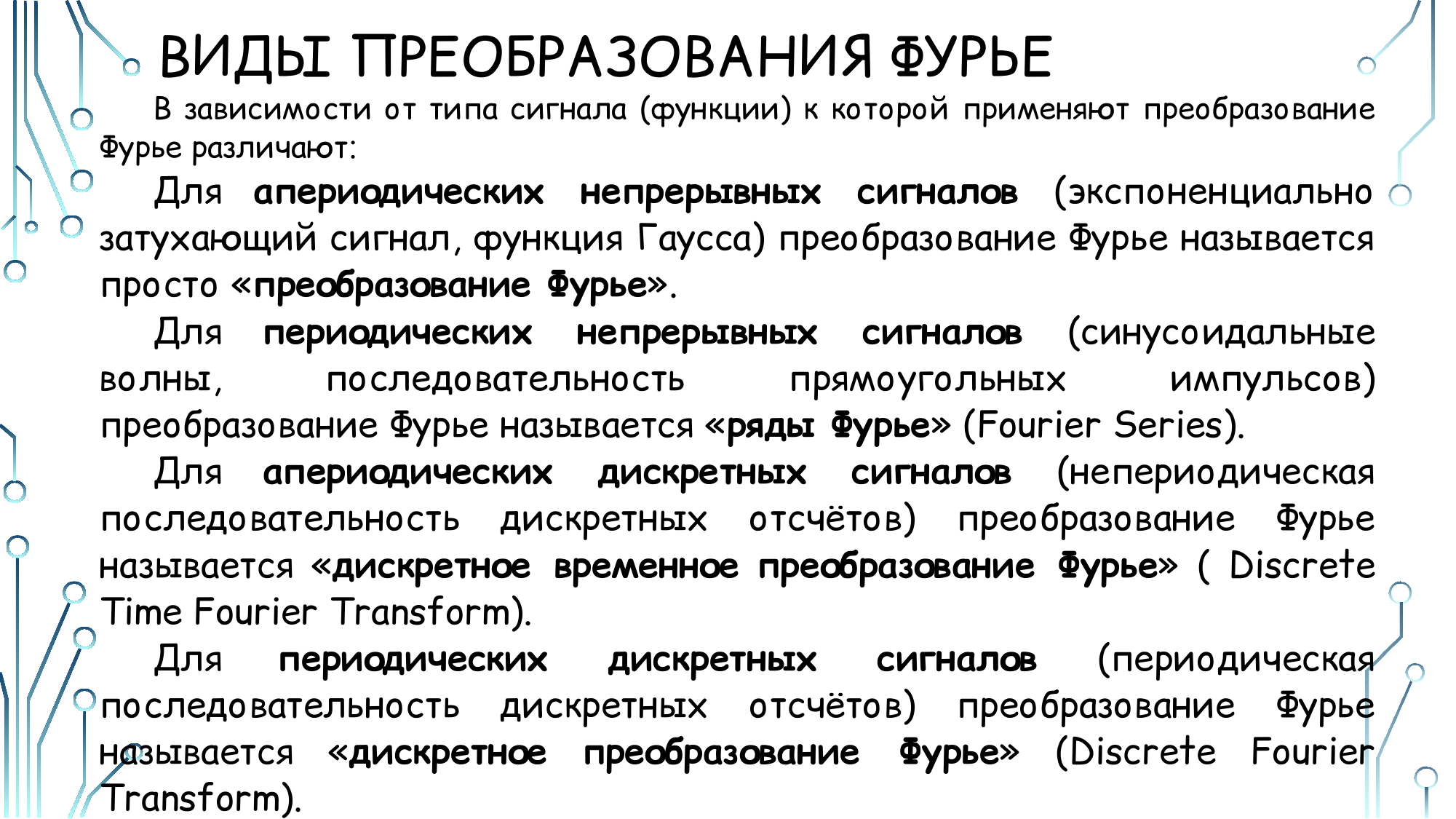

# Виды преобразования фурье
В зависимости от типа сигнала (функции) к которой применяют преобразование Фурье различают:
Для апериодических непрерывных сигналов (экспоненциально затухающий сигнал, функция Гаусса) преобразование Фурье называется просто «преобразование Фурье».
Для периодических непрерывных сигналов (синусоидальные волны, последовательность прямоугольных импульсов) преобразование Фурье называется «ряды Фурье» (Fourier Series).
Для апериодических дискретных сигналов (непериодическая последовательность дискретных отсчётов) преобразование Фурье называется «дискретное временное преобразование Фурье» ( Discrete Time Fourier Transform).
Для периодических дискретных сигналов (периодическая последовательность дискретных отсчётов) преобразование Фурье называется «дискретное преобразование Фурье» (Discrete Fourier Transform).